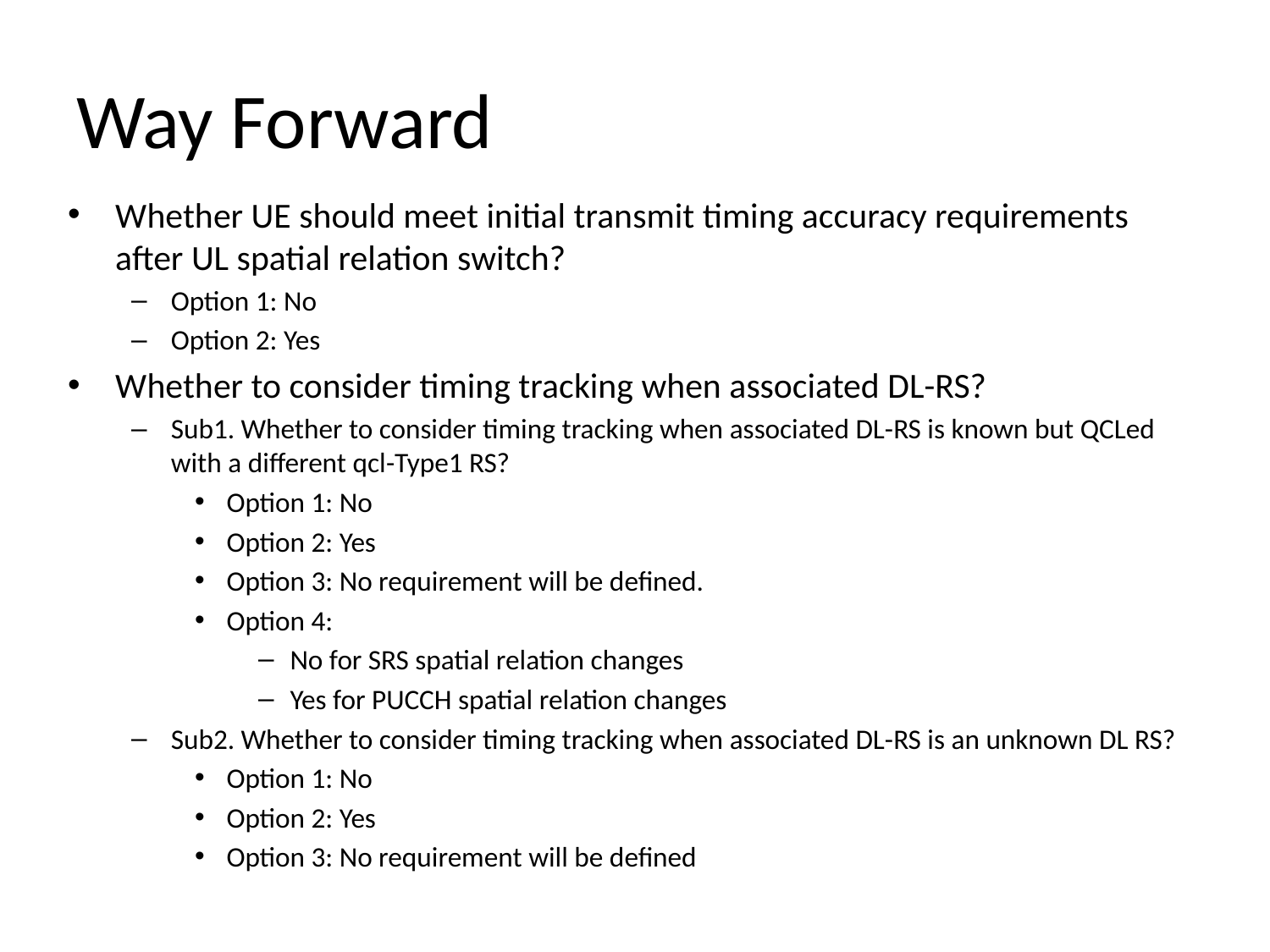

# Way Forward
Whether UE should meet initial transmit timing accuracy requirements after UL spatial relation switch?
Option 1: No
Option 2: Yes
Whether to consider timing tracking when associated DL-RS?
Sub1. Whether to consider timing tracking when associated DL-RS is known but QCLed with a different qcl-Type1 RS?
Option 1: No
Option 2: Yes
Option 3: No requirement will be defined.
Option 4:
No for SRS spatial relation changes
Yes for PUCCH spatial relation changes
Sub2. Whether to consider timing tracking when associated DL-RS is an unknown DL RS?
Option 1: No
Option 2: Yes
Option 3: No requirement will be defined